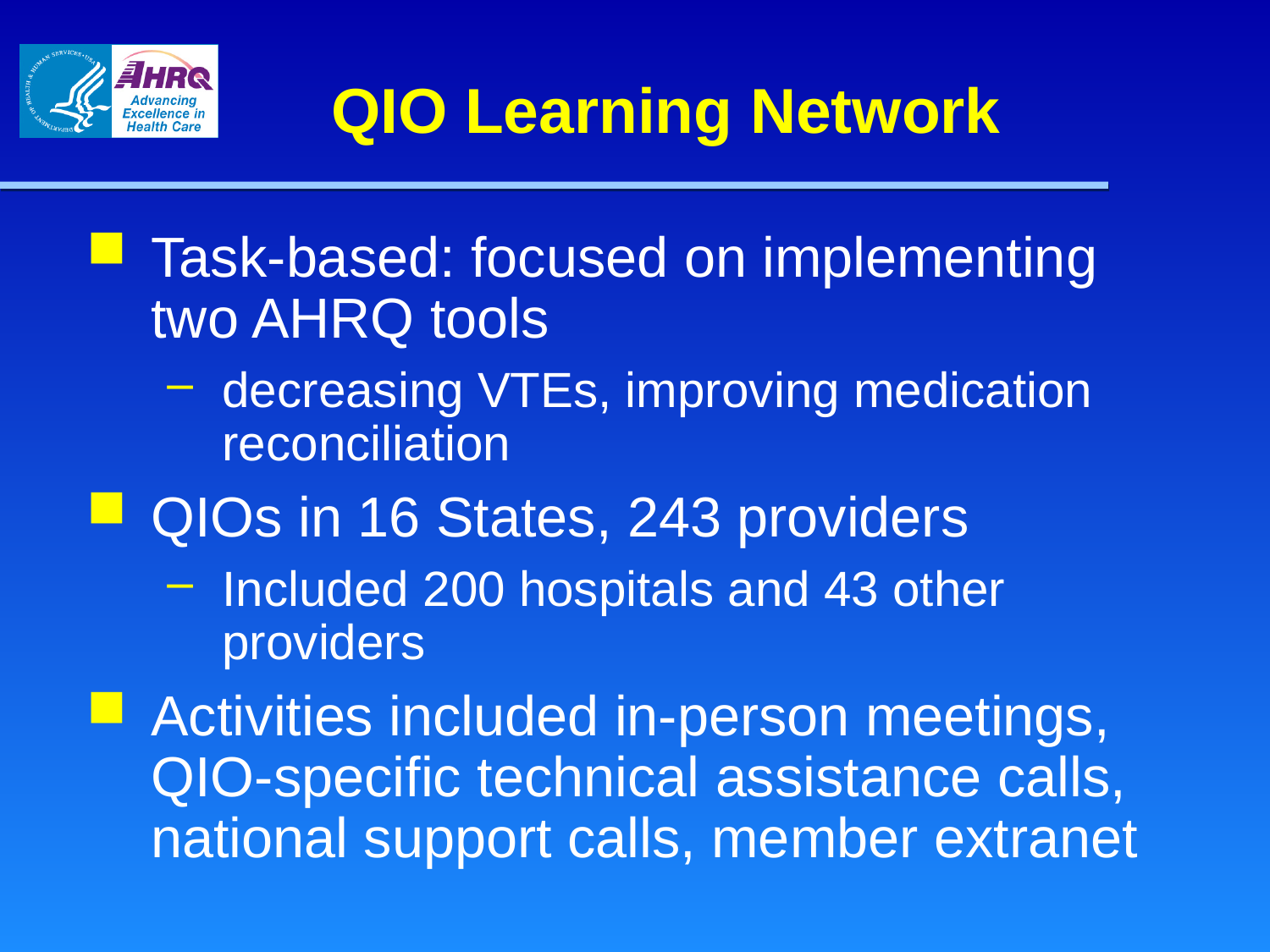

# QIO Learning Network
Task-based: focused on implementing two AHRQ tools
decreasing VTEs, improving medication reconciliation
QIOs in 16 States, 243 providers
Included 200 hospitals and 43 other providers
Activities included in-person meetings, QIO-specific technical assistance calls, national support calls, member extranet